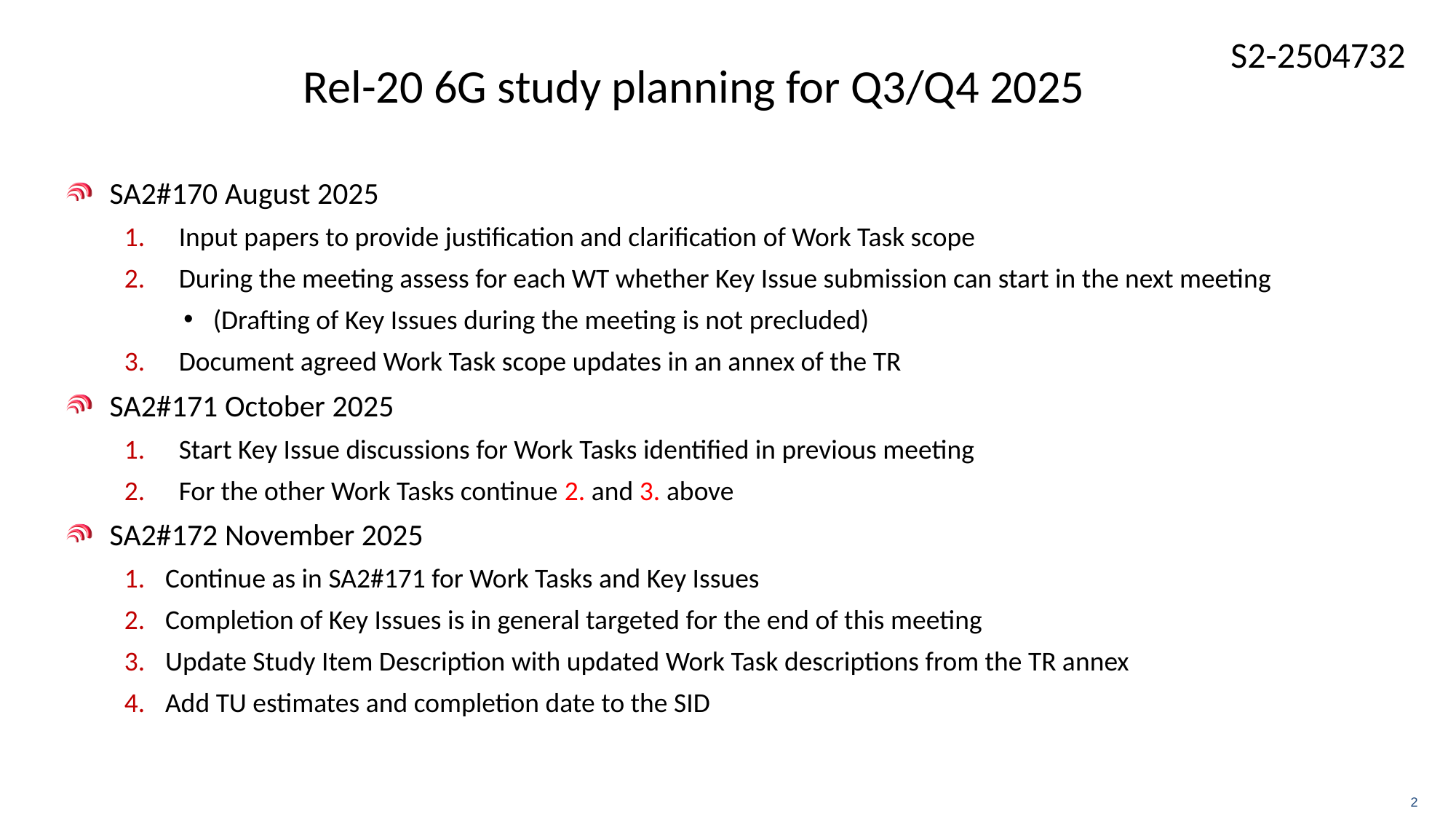

# Rel-20 6G study planning for Q3/Q4 2025
SA2#170 August 2025
Input papers to provide justification and clarification of Work Task scope
During the meeting assess for each WT whether Key Issue submission can start in the next meeting
(Drafting of Key Issues during the meeting is not precluded)
Document agreed Work Task scope updates in an annex of the TR
SA2#171 October 2025
Start Key Issue discussions for Work Tasks identified in previous meeting
For the other Work Tasks continue 2. and 3. above
SA2#172 November 2025
Continue as in SA2#171 for Work Tasks and Key Issues
Completion of Key Issues is in general targeted for the end of this meeting
Update Study Item Description with updated Work Task descriptions from the TR annex
Add TU estimates and completion date to the SID